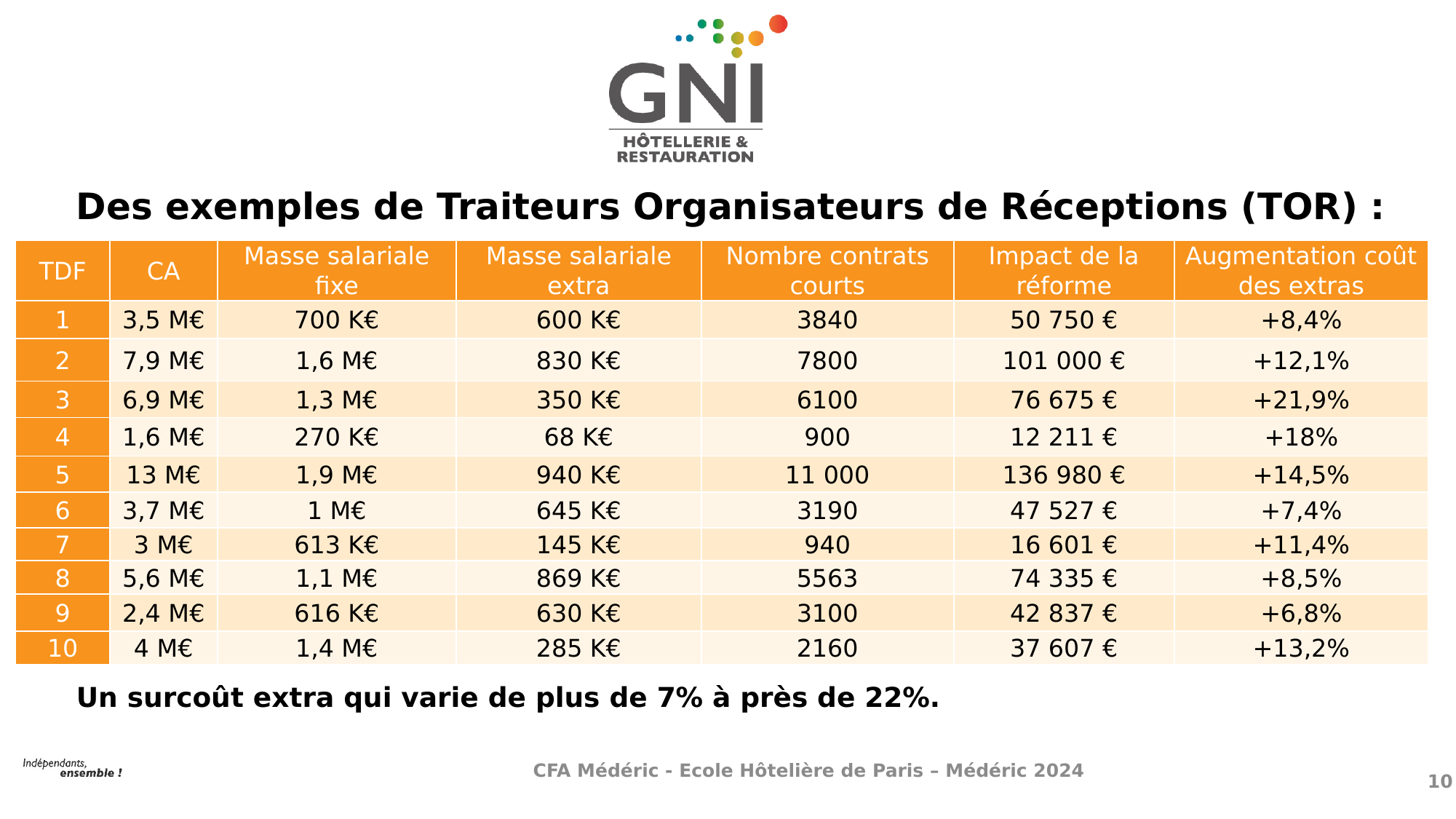

Des exemples de Traiteurs Organisateurs de Réceptions (TOR) :
| TDF | CA | Masse salariale fixe | Masse salariale extra | Nombre contrats courts | Impact de la réforme | Augmentation coût des extras |
| --- | --- | --- | --- | --- | --- | --- |
| 1 | 3,5 M€ | 700 K€ | 600 K€ | 3840 | 50 750 € | +8,4% |
| 2 | 7,9 M€ | 1,6 M€ | 830 K€ | 7800 | 101 000 € | +12,1% |
| 3 | 6,9 M€ | 1,3 M€ | 350 K€ | 6100 | 76 675 € | +21,9% |
| 4 | 1,6 M€ | 270 K€ | 68 K€ | 900 | 12 211 € | +18% |
| 5 | 13 M€ | 1,9 M€ | 940 K€ | 11 000 | 136 980 € | +14,5% |
| 6 | 3,7 M€ | 1 M€ | 645 K€ | 3190 | 47 527 € | +7,4% |
| 7 | 3 M€ | 613 K€ | 145 K€ | 940 | 16 601 € | +11,4% |
| 8 | 5,6 M€ | 1,1 M€ | 869 K€ | 5563 | 74 335 € | +8,5% |
| 9 | 2,4 M€ | 616 K€ | 630 K€ | 3100 | 42 837 € | +6,8% |
| 10 | 4 M€ | 1,4 M€ | 285 K€ | 2160 | 37 607 € | +13,2% |
Un surcoût extra qui varie de plus de 7% à près de 22%.
CFA Médéric - Ecole Hôtelière de Paris – Médéric 2024

10